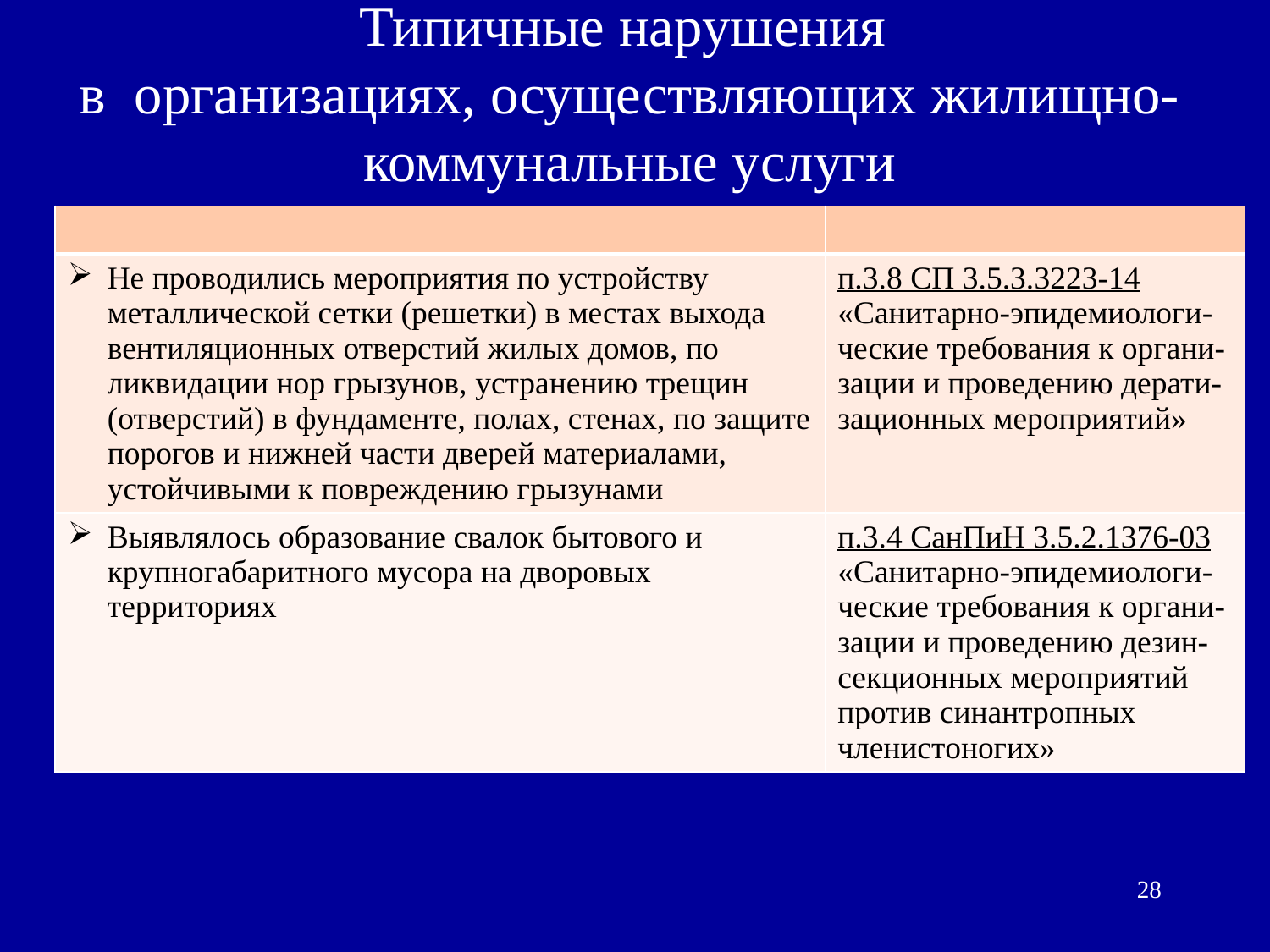

# Типичные нарушения в  организациях, осуществляющих жилищно-коммунальные услуги
|  |  |
| --- | --- |
| Не проводились мероприятия по устройству металлической сетки (решетки) в местах выхода вентиляционных отверстий жилых домов, по ликвидации нор грызунов, устранению трещин (отверстий) в фундаменте, полах, стенах, по защите порогов и нижней части дверей материалами, устойчивыми к повреждению грызунами | п.3.8 СП 3.5.3.3223-14 «Санитарно-эпидемиологи-ческие требования к органи-зации и проведению дерати-зационных мероприятий» |
| Выявлялось образование свалок бытового и крупногабаритного мусора на дворовых территориях | п.3.4 СанПиН 3.5.2.1376-03 «Санитарно-эпидемиологи-ческие требования к органи-зации и проведению дезин-секционных мероприятий против синантропных членистоногих» |
28